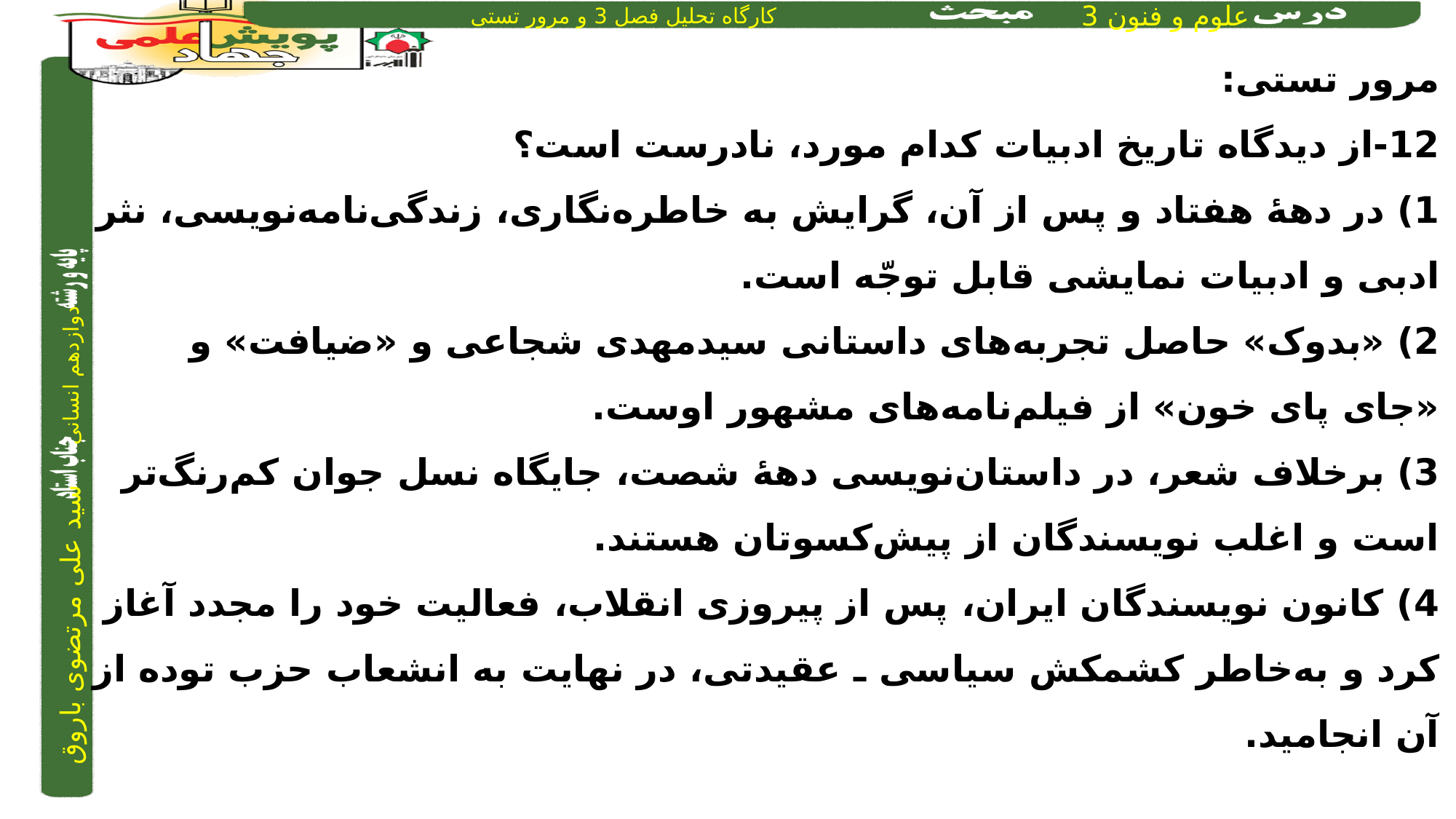

مرور تستی:
12-از دیدگاه تاریخ ادبیات کدام مورد، نادرست است؟
1) در دهۀ هفتاد و پس از آن، گرایش به خاطره‌نگاری، زندگی‌نامه‌نویسی، نثر ادبی و ادبیات نمایشی قابل توجّه است.
2) «بدوک» حاصل تجربه‌های داستانی سیدمهدی شجاعی و «ضیافت» و «جای پای خون» از فیلم‌نامه‌های مشهور اوست.
3) برخلاف شعر، در داستان‌نویسی دهۀ شصت، جایگاه نسل جوان کم‌رنگ‌تر است و اغلب نویسندگان از پیش‌کسوتان هستند.
4) کانون نویسندگان ایران، پس از پیروزی انقلاب، فعالیت خود را مجدد آغاز کرد و به‌خاطر کشمکش سیاسی ـ عقیدتی، در نهایت به انشعاب حزب توده از آن انجامید.

 2